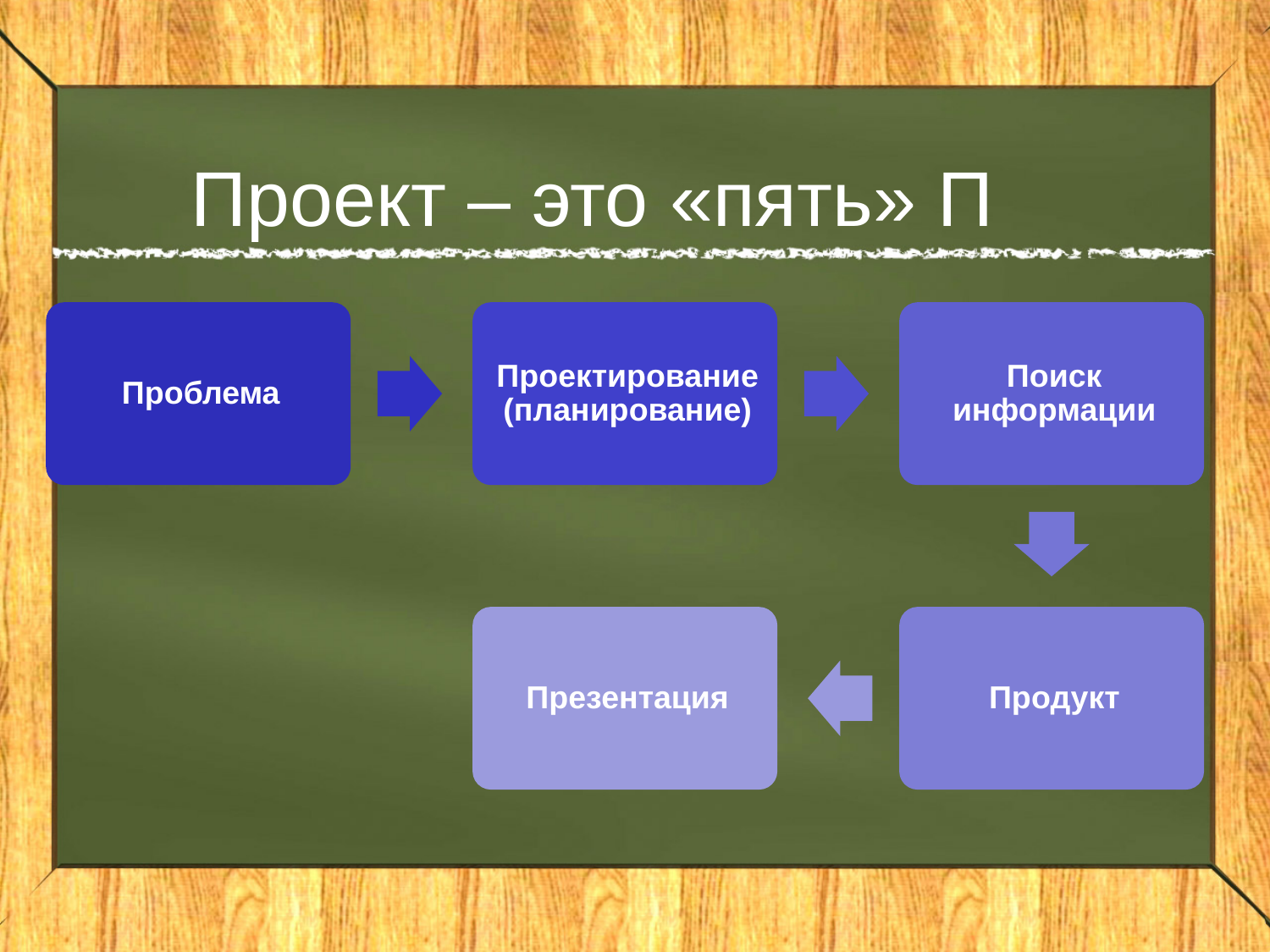

# Проект – это «пять» П
Проблема

Проектирование (планирование)

Поиск информации

Продукт

Презентация